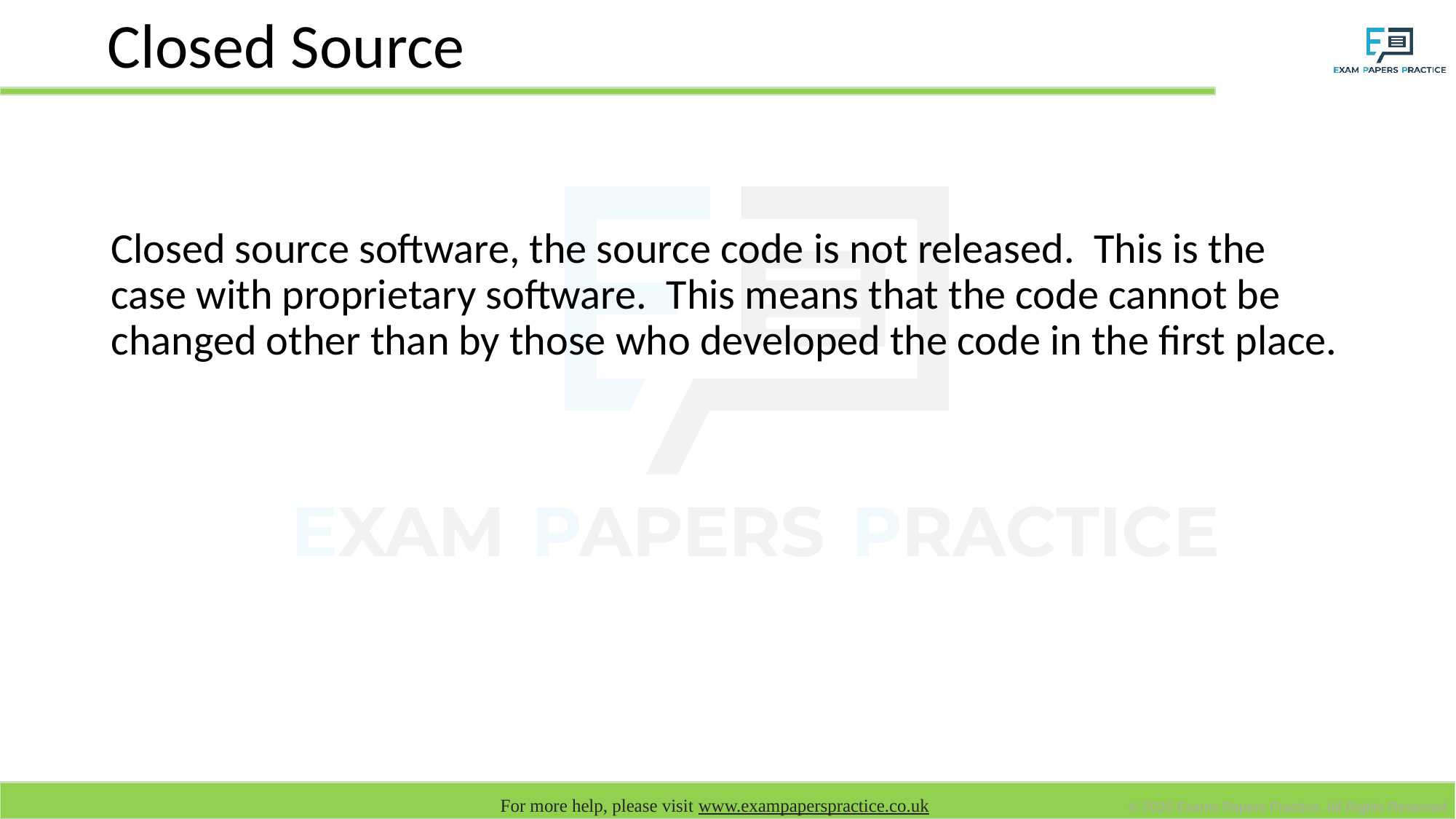

# Closed Source
Closed source software, the source code is not released.  This is the case with proprietary software.  This means that the code cannot be changed other than by those who developed the code in the first place.